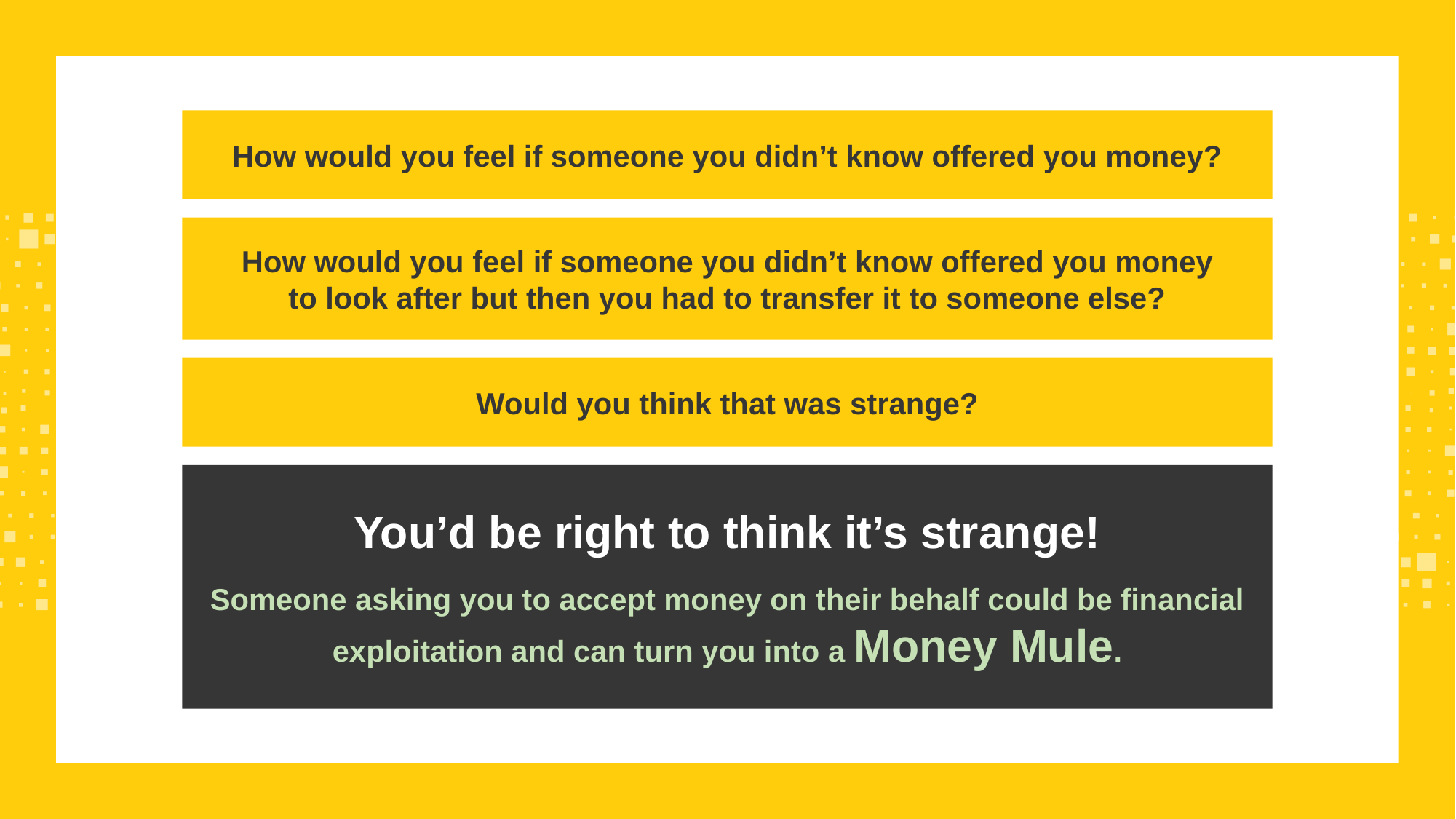

# Slide 5
How would you feel if someone you didn’t know offered you money?
How would you feel if someone you didn’t know offered you money
to look after but then you had to transfer it to someone else?
Would you think that was strange?
You’d be right to think it’s strange!
Someone asking you to accept money on their behalf could be financial exploitation and can turn you into a Money Mule.